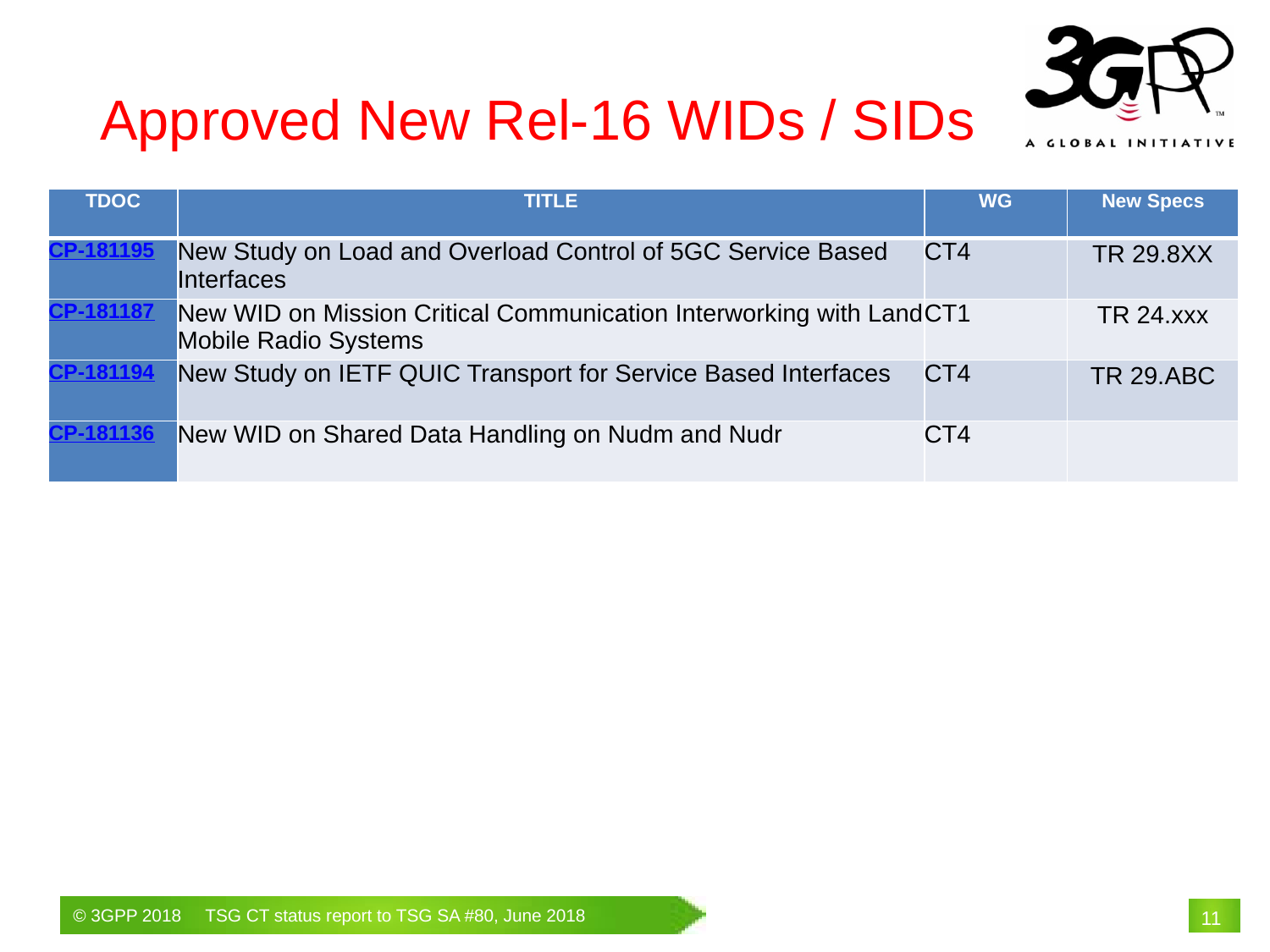

Approved New Rel-16 WIDs / SIDs
| TDOC | TITLE | WG | New Specs |
| --- | --- | --- | --- |
| CP-181195 | New Study on Load and Overload Control of 5GC Service Based Interfaces | CT4 | TR 29.8XX |
| CP-181187 | New WID on Mission Critical Communication Interworking with Land Mobile Radio Systems | CT1 | TR 24.xxx |
| CP-181194 | New Study on IETF QUIC Transport for Service Based Interfaces | CT4 | TR 29.ABC |
| CP-181136 | New WID on Shared Data Handling on Nudm and Nudr | CT4 |  |

# 11